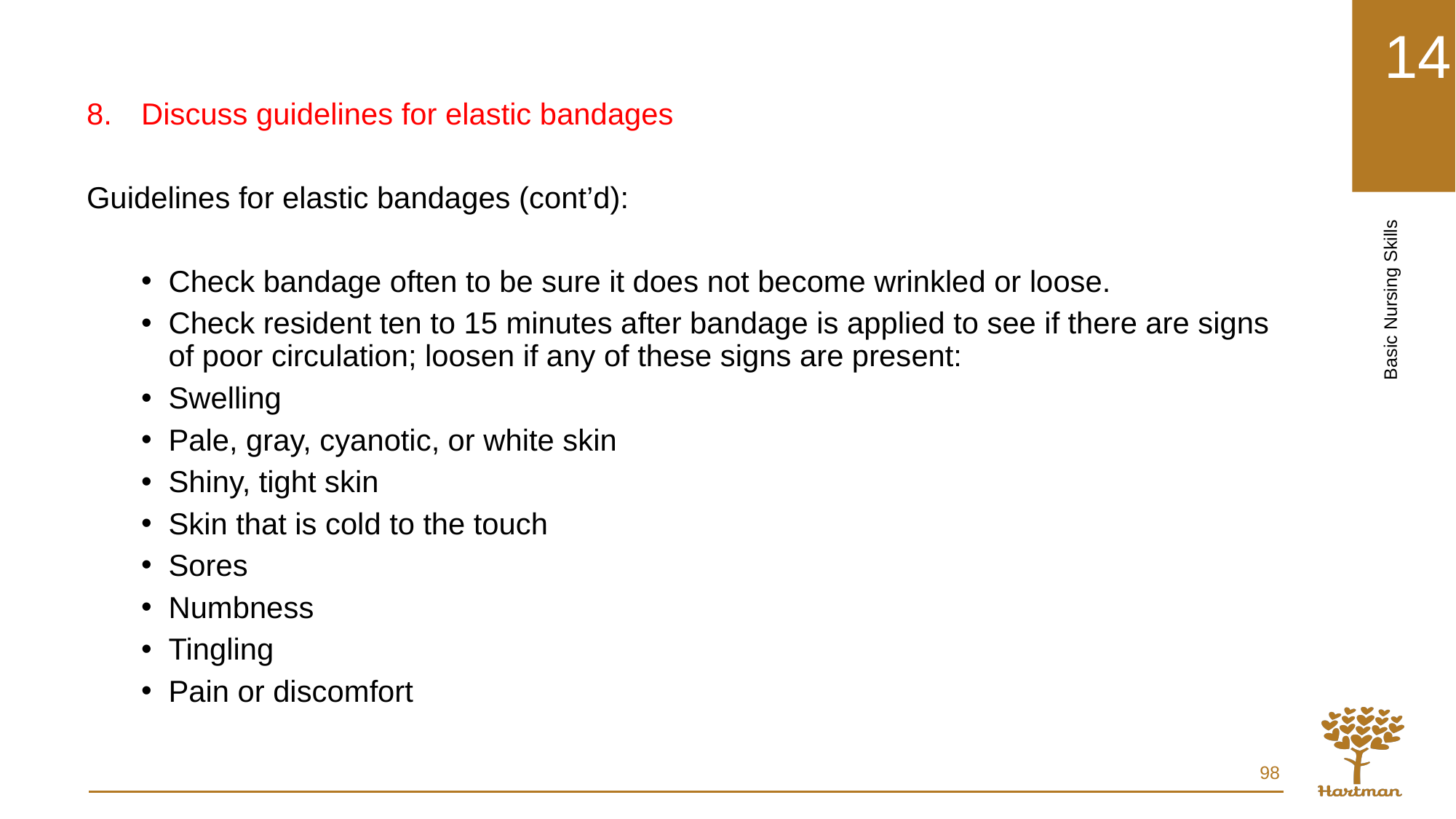

Discuss guidelines for elastic bandages

Guidelines for elastic bandages (cont’d):

Check bandage often to be sure it does not become wrinkled or loose.
Check resident ten to 15 minutes after bandage is applied to see if there are signs of poor circulation; loosen if any of these signs are present:
Swelling
Pale, gray, cyanotic, or white skin
Shiny, tight skin
Skin that is cold to the touch
Sores
Numbness
Tingling
Pain or discomfort

98